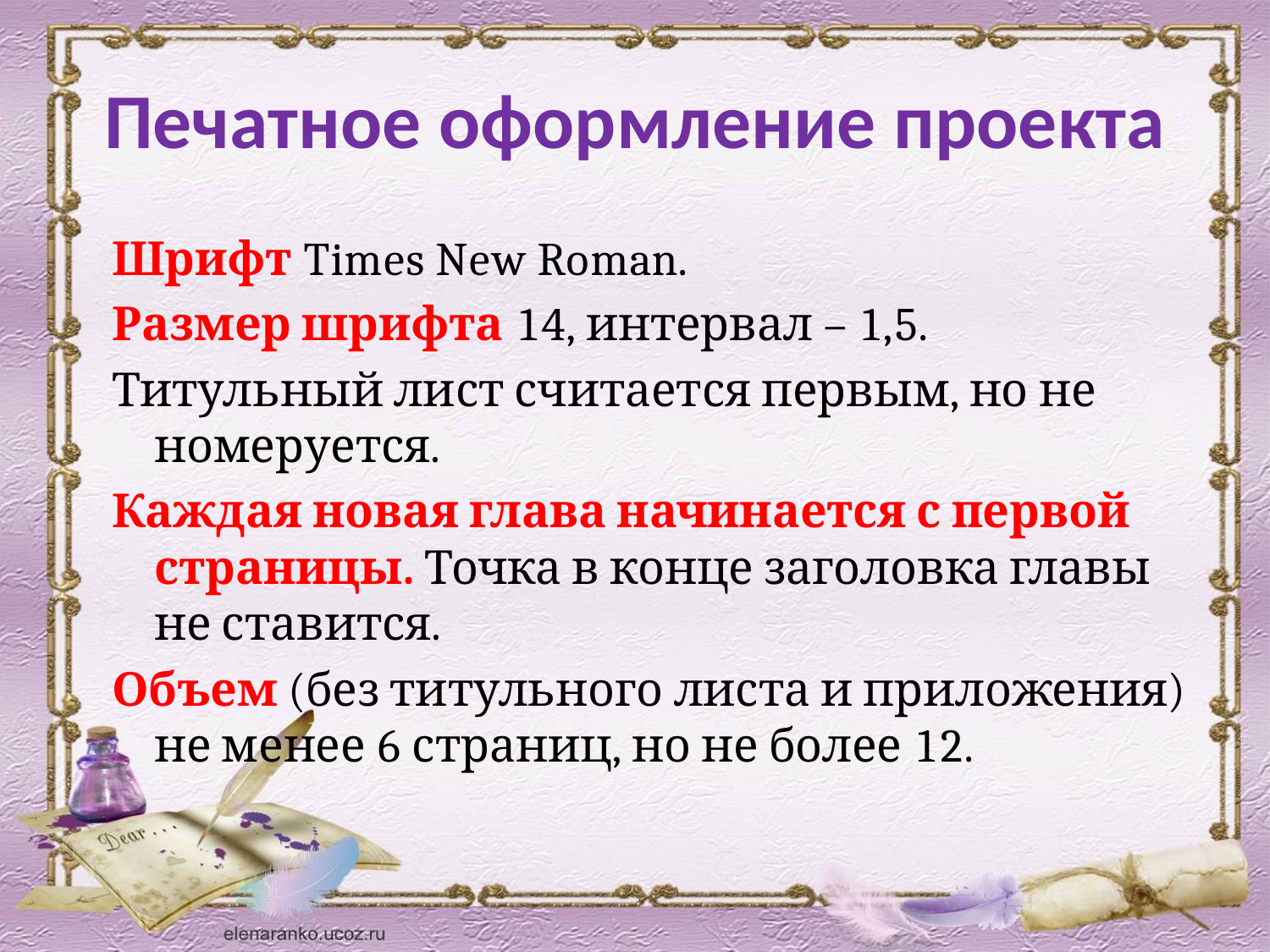

# Печатное оформление проекта
Шрифт Times New Roman.
Размер шрифта 14, интервал – 1,5.
Титульный лист считается первым, но не номеруется.
Каждая новая глава начинается с первой страницы. Точка в конце заголовка главы не ставится.
Объем (без титульного листа и приложения) не менее 6 страниц, но не более 12.